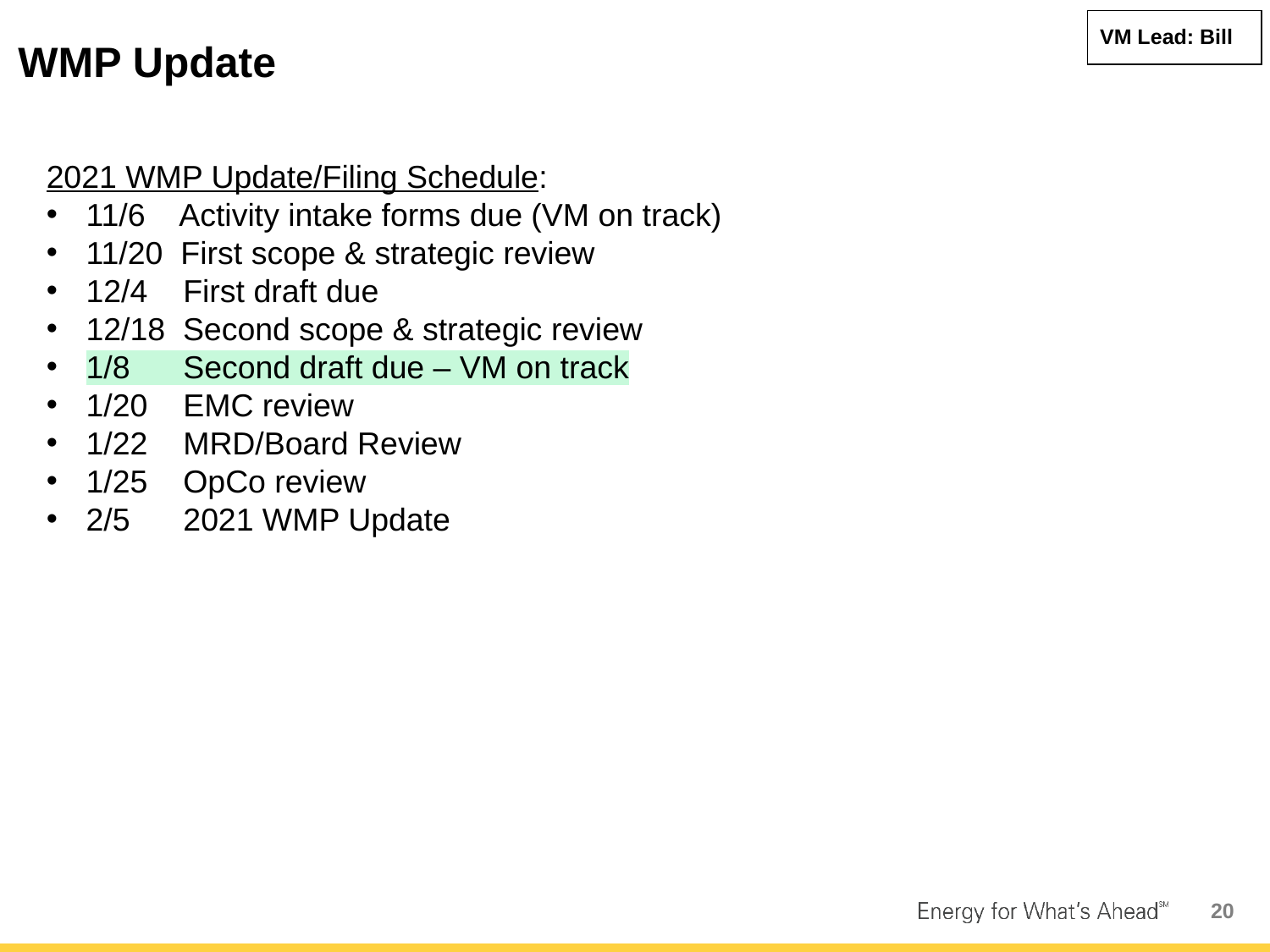

overall_0_132083107041691217 columns_2_132048702459405524 7_1_132048702466692635 10_1_132048702466852189 21_1_132048721872633283 23_1_132049640018006217 26_1_132049645698177263 29_1_132083107019594412 33_1_132083107019594412 13_1_132083204190616292
VM Lead: Bill
# WMP Update

2021 WMP Update/Filing Schedule:
11/6    Activity intake forms due (VM on track)
11/20  First scope & strategic review
12/4    First draft due
12/18  Second scope & strategic review
1/8      Second draft due – VM on track
1/20    EMC review
1/22    MRD/Board Review
1/25    OpCo review
2/5      2021 WMP Update